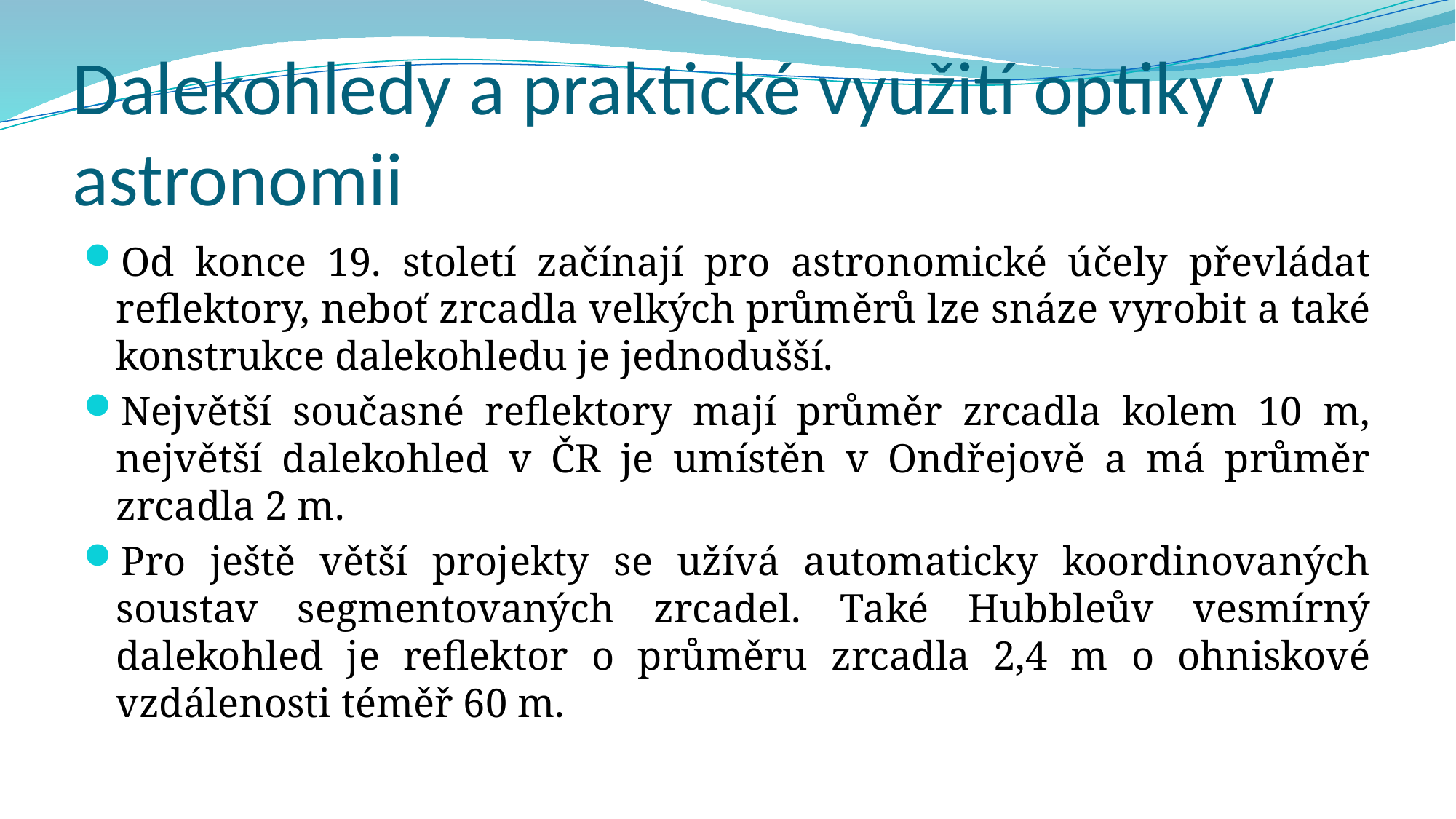

# Dalekohledy a praktické využití optiky v astronomii
Od konce 19. století začínají pro astronomické účely převládat reflektory, neboť zrcadla velkých průměrů lze snáze vyrobit a také konstrukce dalekohledu je jednodušší.
Největší současné reflektory mají průměr zrcadla kolem 10 m, největší dalekohled v ČR je umístěn v Ondřejově a má průměr zrcadla 2 m.
Pro ještě větší projekty se užívá automaticky koordinovaných soustav segmentovaných zrcadel. Také Hubbleův vesmírný dalekohled je reflektor o průměru zrcadla 2,4 m o ohniskové vzdálenosti téměř 60 m.